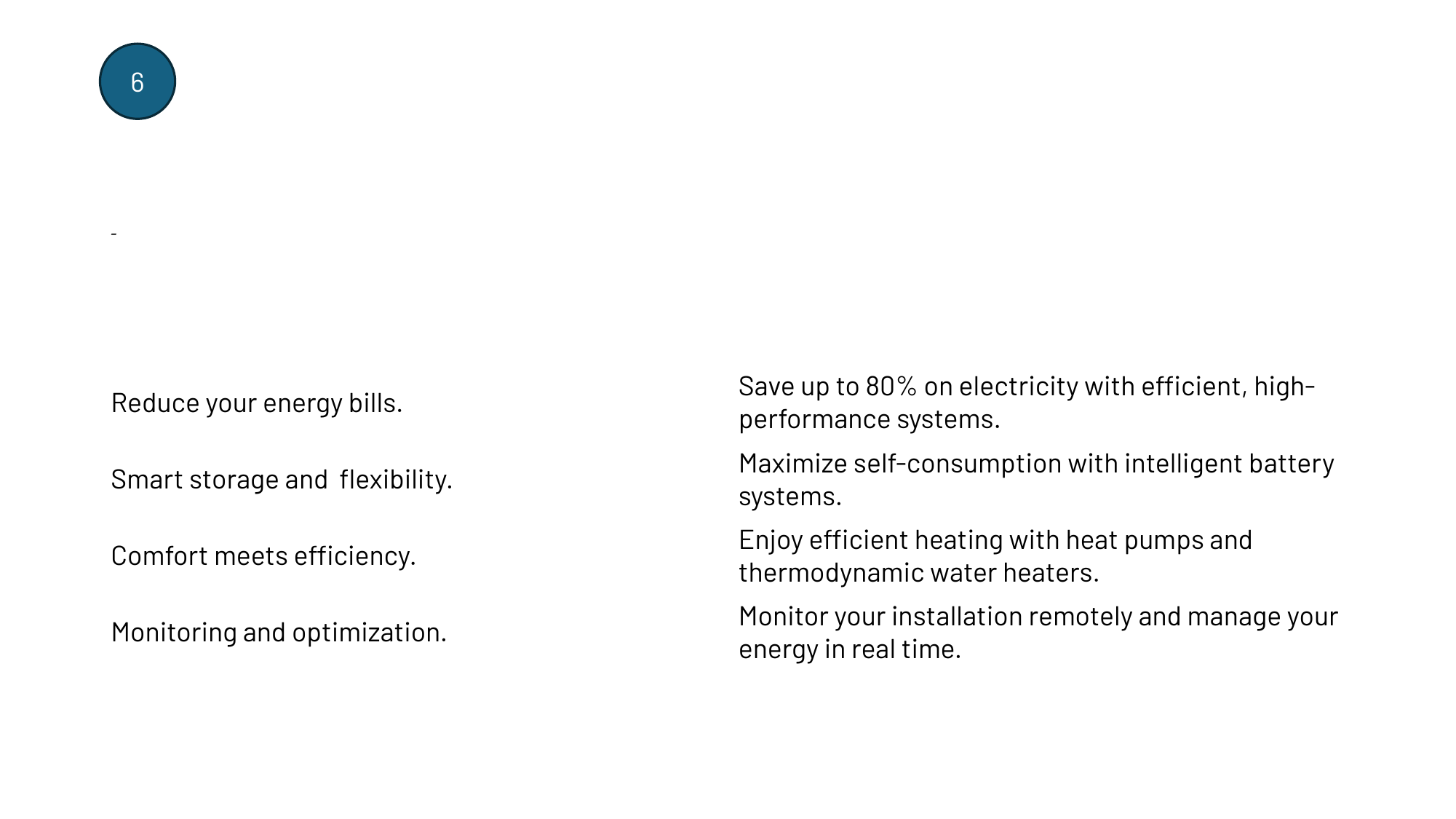

6

-
|  |  |
| --- | --- |
| Reduce your energy bills. | Save up to 80% on electricity with efficient, high-performance systems. |
| Smart storage and flexibility. | Maximize self-consumption with intelligent battery systems. |
| Comfort meets efficiency. | Enjoy efficient heating with heat pumps and thermodynamic water heaters. |
| Monitoring and optimization. | Monitor your installation remotely and manage your energy in real time. |